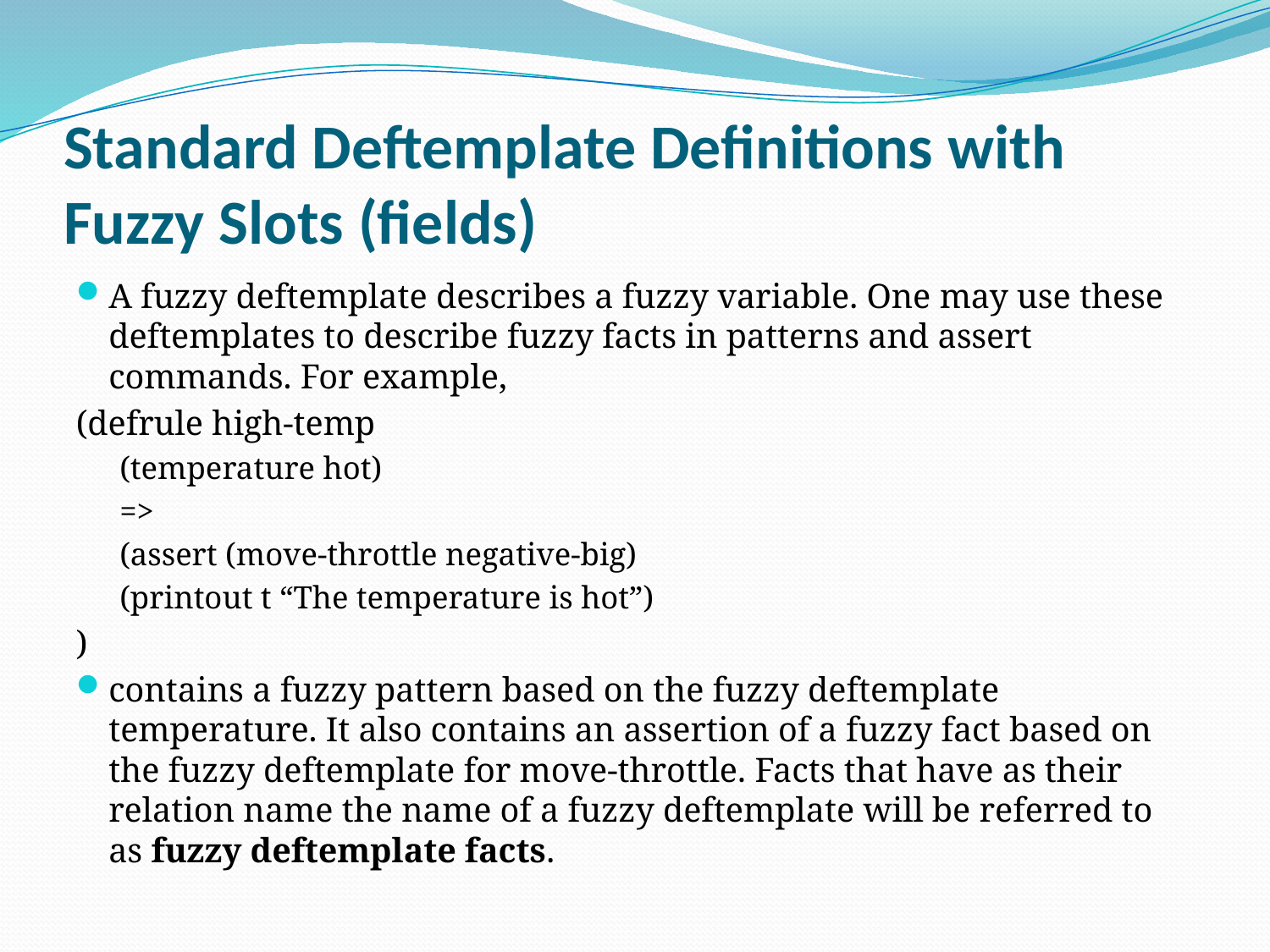

# Standard Deftemplate Definitions with Fuzzy Slots (fields)
A fuzzy deftemplate describes a fuzzy variable. One may use these deftemplates to describe fuzzy facts in patterns and assert commands. For example,
(defrule high-temp
(temperature hot)
=>
(assert (move-throttle negative-big)
(printout t “The temperature is hot”)
)
contains a fuzzy pattern based on the fuzzy deftemplate temperature. It also contains an assertion of a fuzzy fact based on the fuzzy deftemplate for move-throttle. Facts that have as their relation name the name of a fuzzy deftemplate will be referred to as fuzzy deftemplate facts.